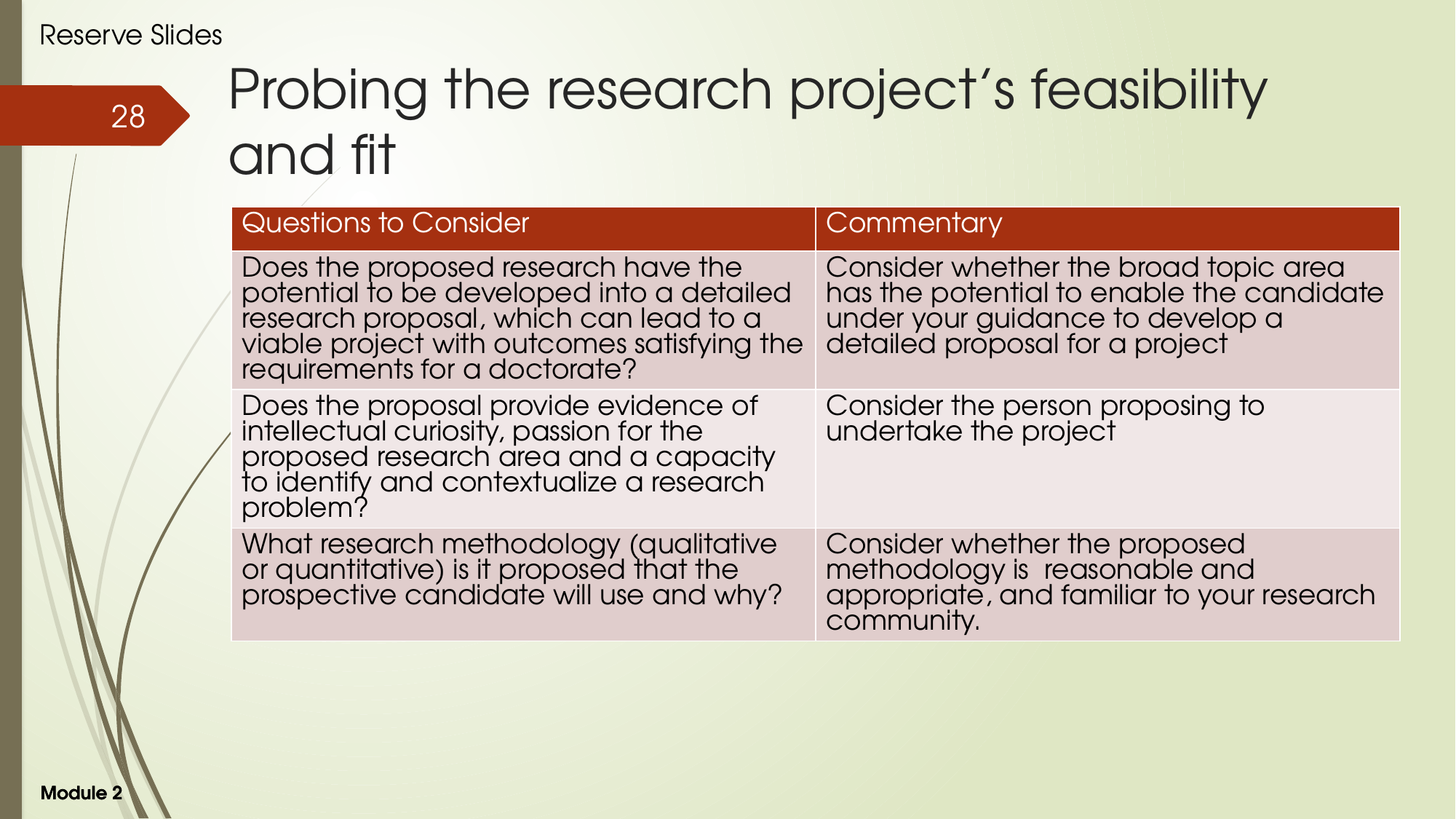

Reserve Slides
# Probing the research project’s feasibility and fit
28
| Questions to Consider | Commentary |
| --- | --- |
| Does the proposed research have the potential to be developed into a detailed research proposal, which can lead to a viable project with outcomes satisfying the requirements for a doctorate? | Consider whether the broad topic area has the potential to enable the candidate under your guidance to develop a detailed proposal for a project |
| Does the proposal provide evidence of intellectual curiosity, passion for the proposed research area and a capacity to identify and contextualize a research problem? | Consider the person proposing to undertake the project |
| What research methodology (qualitative or quantitative) is it proposed that the prospective candidate will use and why? | Consider whether the proposed methodology is reasonable and appropriate, and familiar to your research community. |